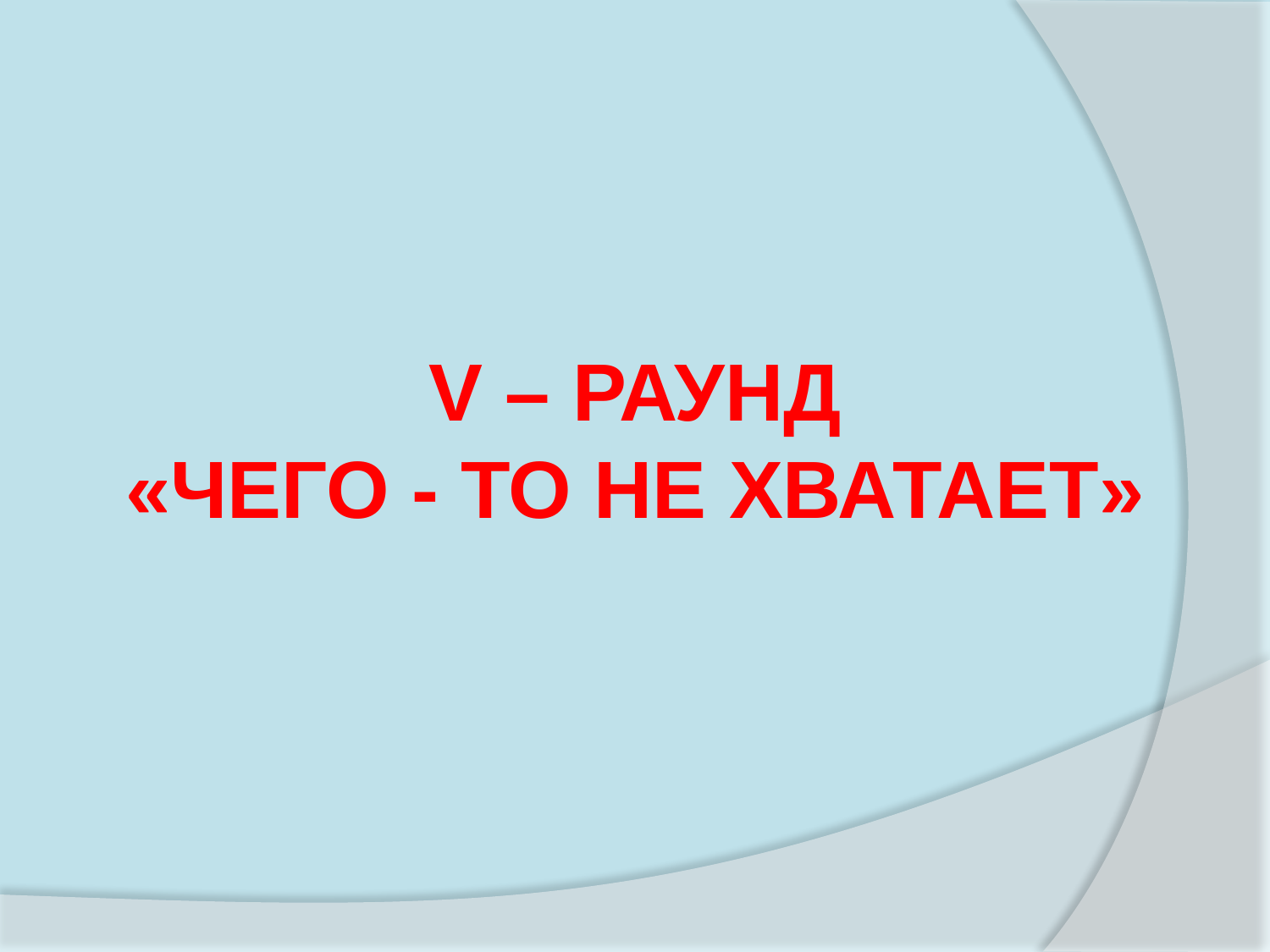

# V – РАУНД «Чего - то не хватает»